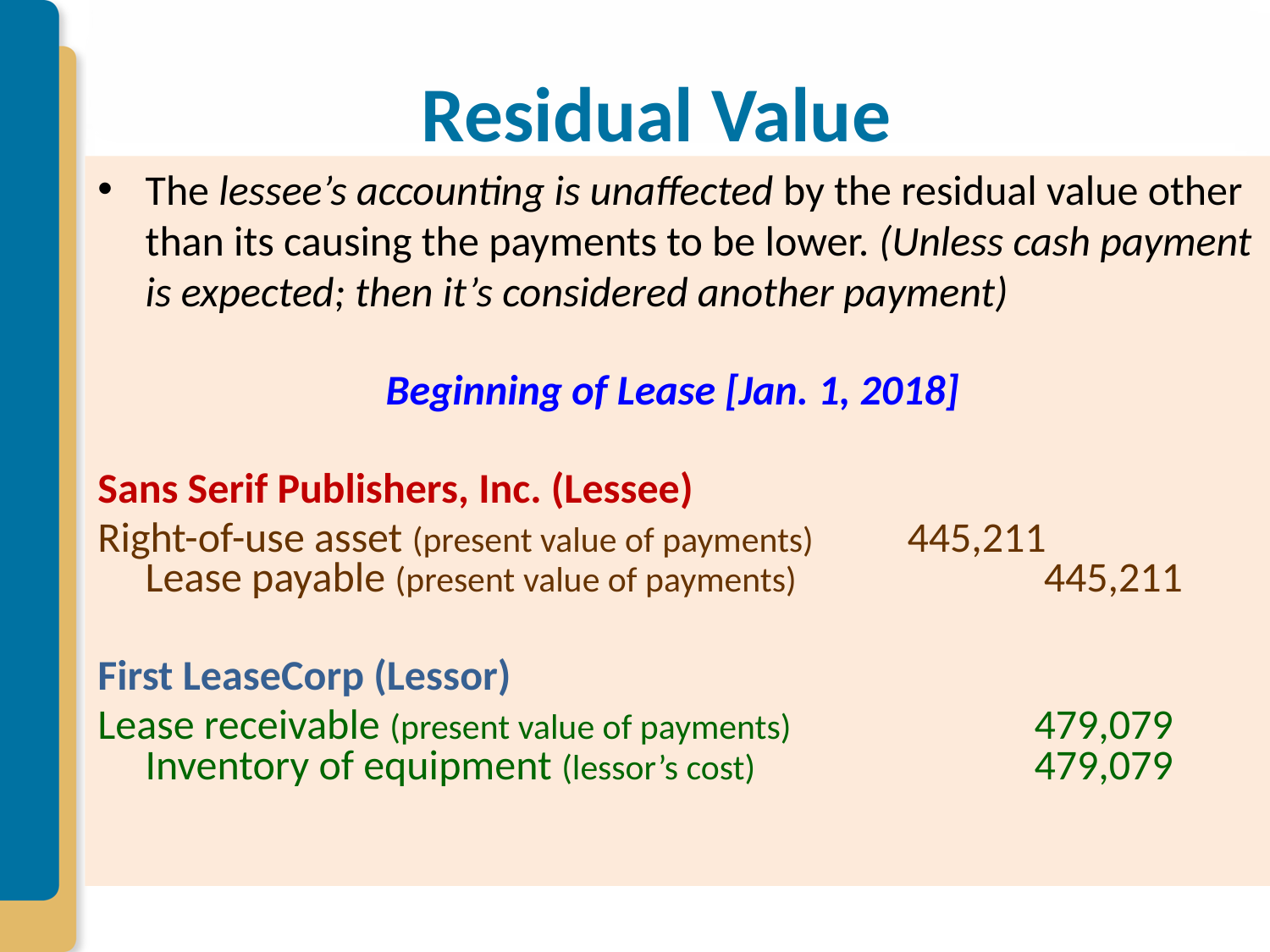

# Residual Value
The lessee’s accounting is unaffected by the residual value other than its causing the payments to be lower. (Unless cash payment is expected; then it’s considered another payment)

Beginning of Lease [Jan. 1, 2018]

Sans Serif Publishers, Inc. (Lessee)
Right-of-use asset (present value of payments)	445,211
Lease payable (present value of payments)		 445,211

First LeaseCorp (Lessor)
Lease receivable (present value of payments)		479,079
Inventory of equipment (lessor’s cost)			479,079